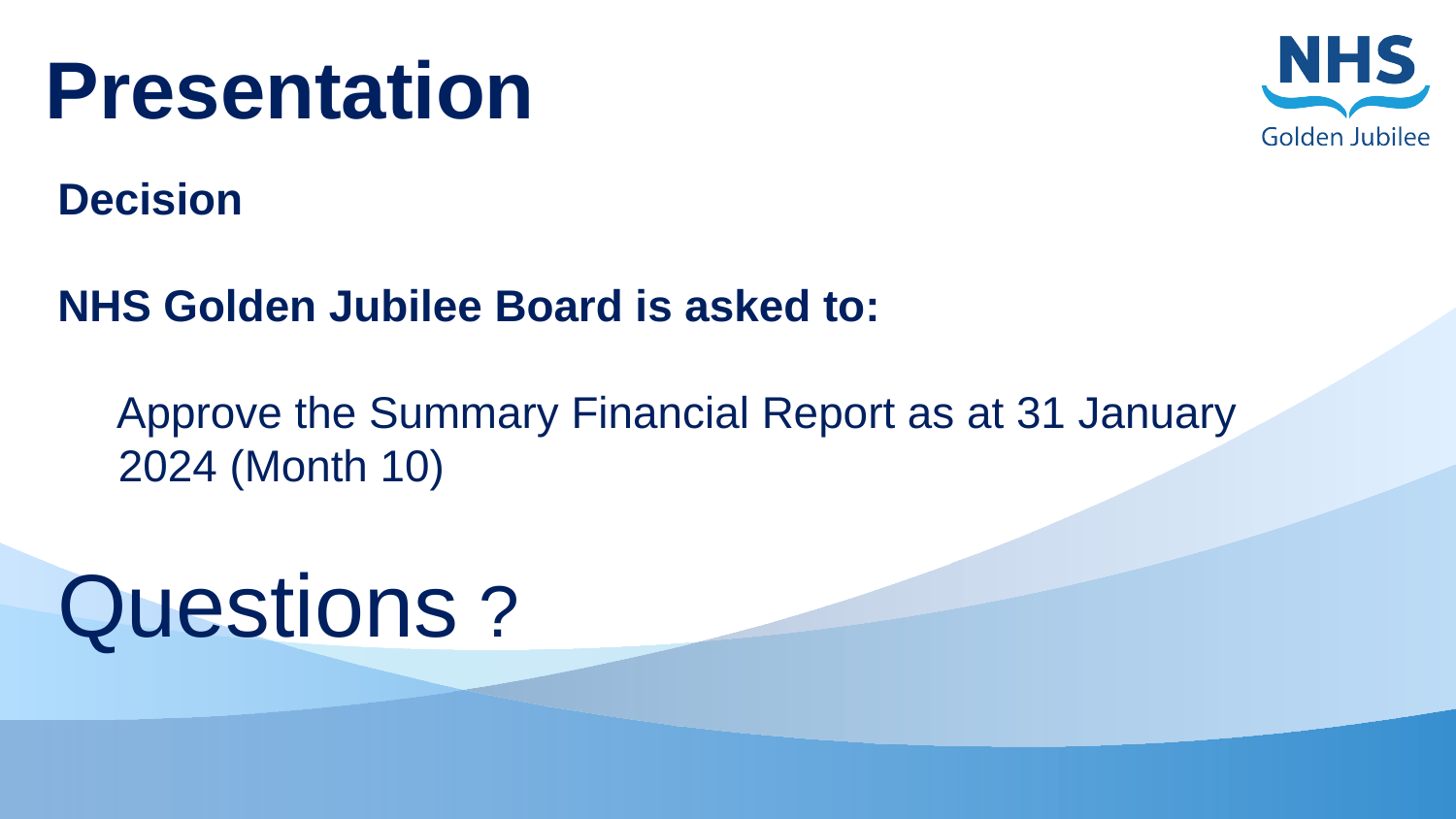

# Presentation
Decision

NHS Golden Jubilee Board is asked to:

Approve the Summary Financial Report as at 31 January 2024 (Month 10)

Questions ?